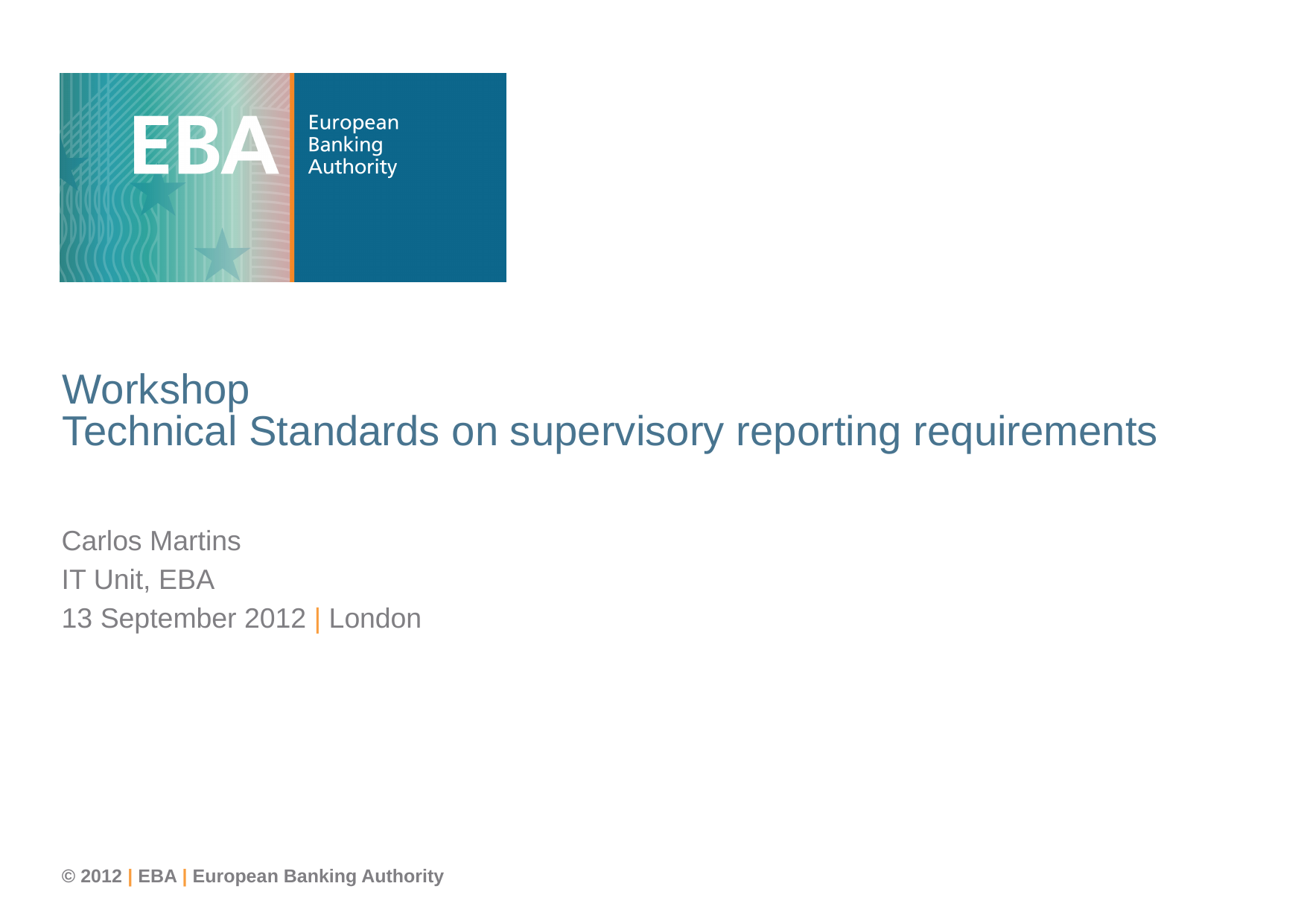

# Workshop Technical Standards on supervisory reporting requirements
Carlos Martins
IT Unit, EBA
13 September 2012 | London